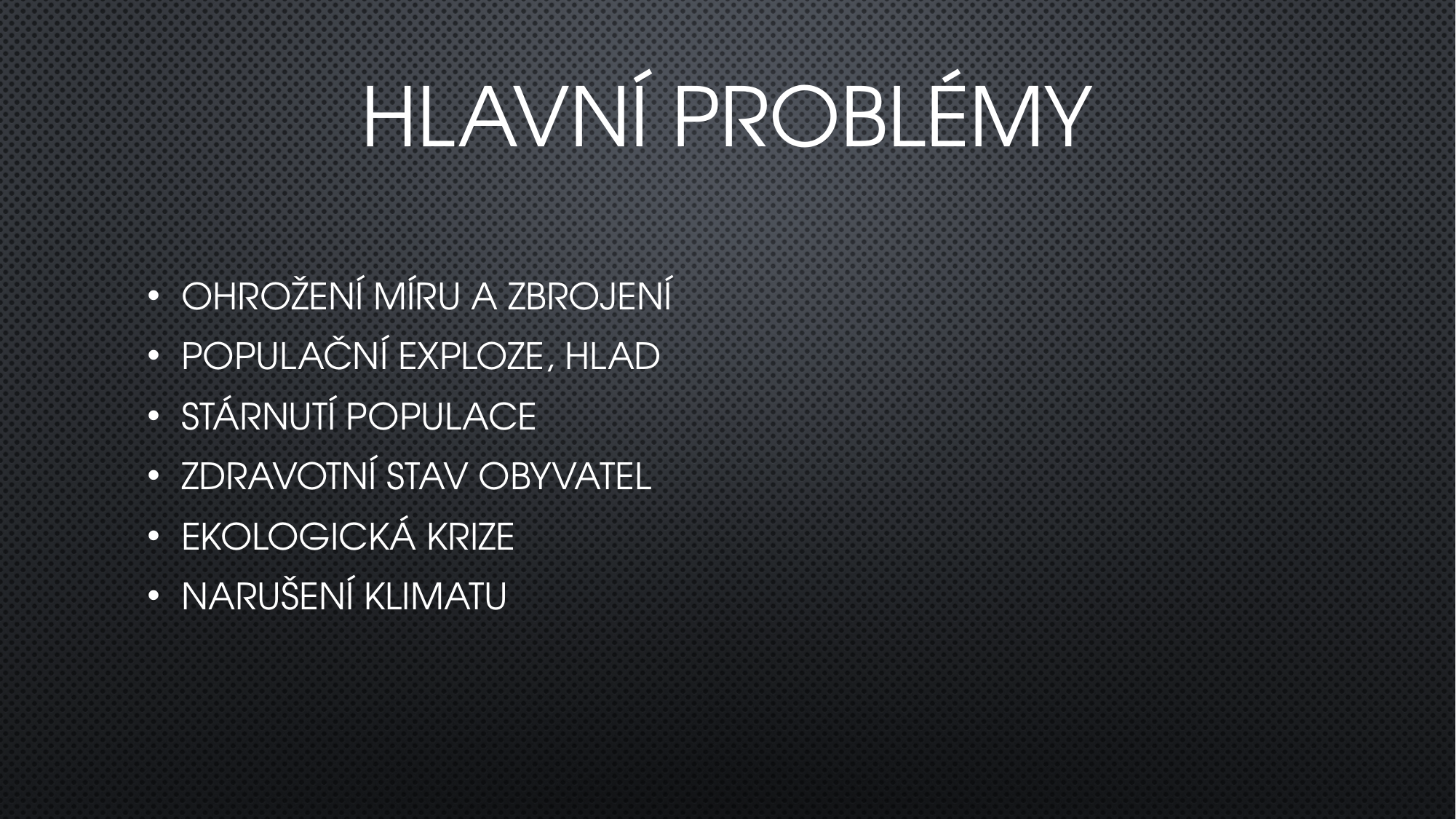

# Hlavní problémy
ohrožení míru a zbrojení
populační exploze, hlad
stárnutí populace
zdravotní stav obyvatel
ekologická krize
narušení klimatu